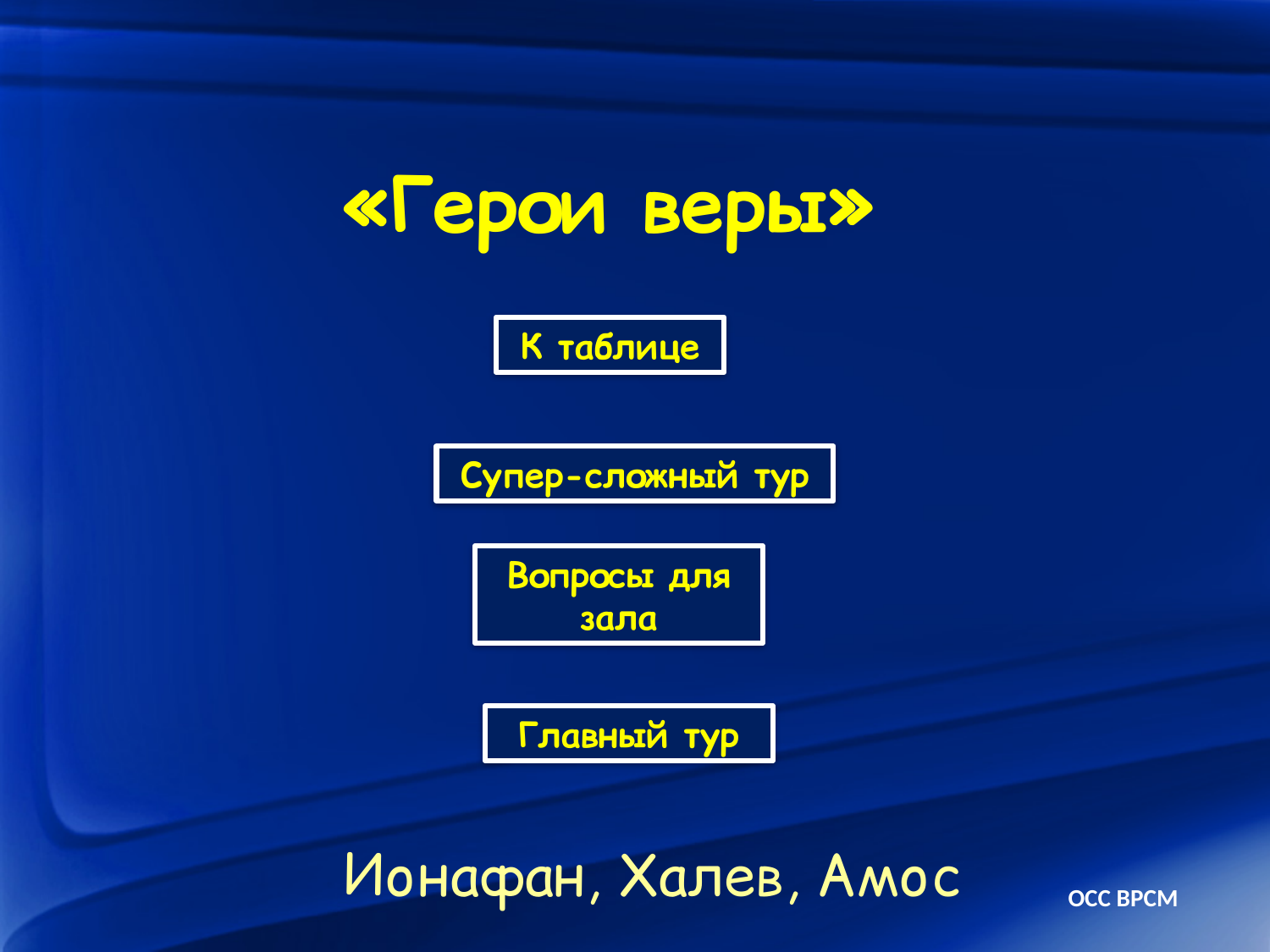

# «Герои веры»
К таблице
Супер-сложный тур
Вопросы для зала
Главный тур
Ионафан, Халев, Амос
ОСС ВРСМ